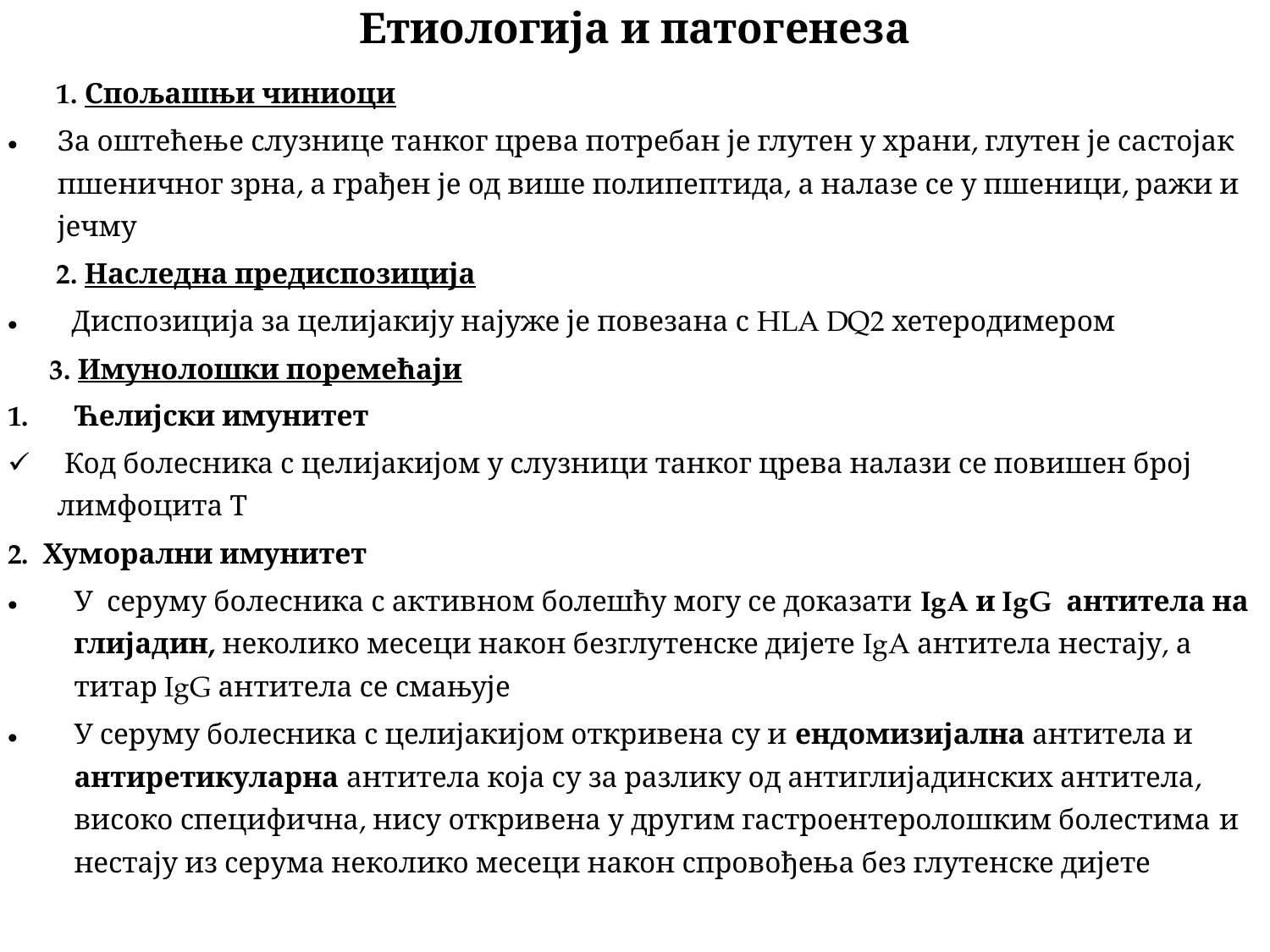

# Етиологија и патогенеза
       1. Спољашњи чиниоци
За оштећење слузнице танког црева потребан је глутен у храни, глутен је састојак пшеничног зрна, а грађен је од више полипептида, а налазе се у пшеници, ражи и јечму
       2. Наследна предиспозиција
  Диспозиција за целијакију најуже је повезана с HLA DQ2 хетеродимером
      3. Имунолошки поремећаји
Ћелијски имунитет
 Код болесника с целијакијом у слузници танког црева налази се повишен број  лимфоцита Т
2.  Хуморални имунитет
У  серуму болесника с активном болешћу могу се доказати IgA и IgG  антитела на глијадин, неколико месеци након безглутенске дијете IgA антитела нестају, а титар IgG антитела се смањује
У серуму болесника с целијакијом откривена су и ендомизијална антитела и антиретикуларна антитела која су за разлику од антиглијадинских антитела, високо специфична, нису откривена у другим гастроентеролошким болестима и нестају из серума неколико месеци након спровођења без глутенске дијете